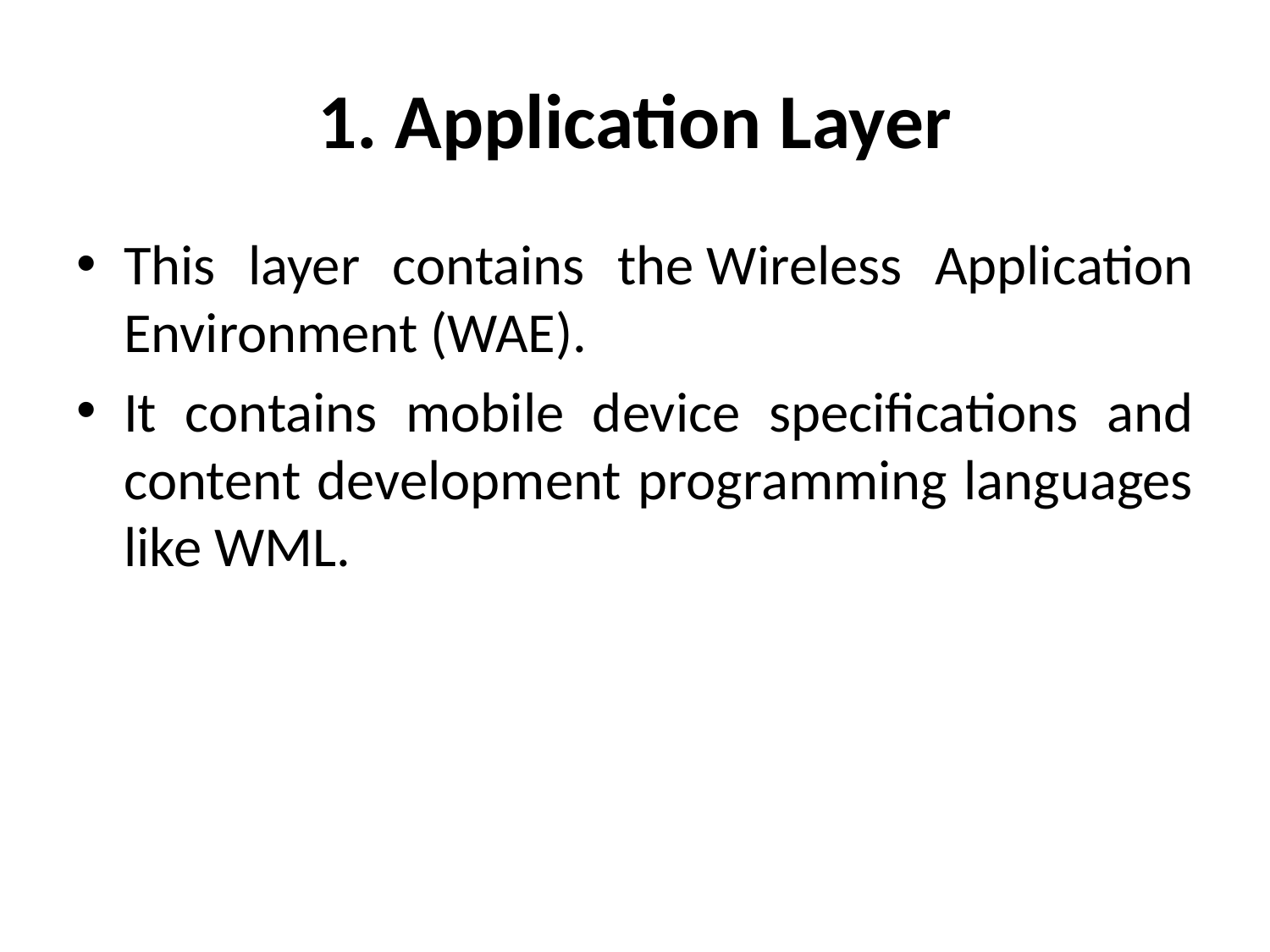

# 1. Application Layer
This layer contains the Wireless Application Environment (WAE).
It contains mobile device specifications and content development programming languages like WML.